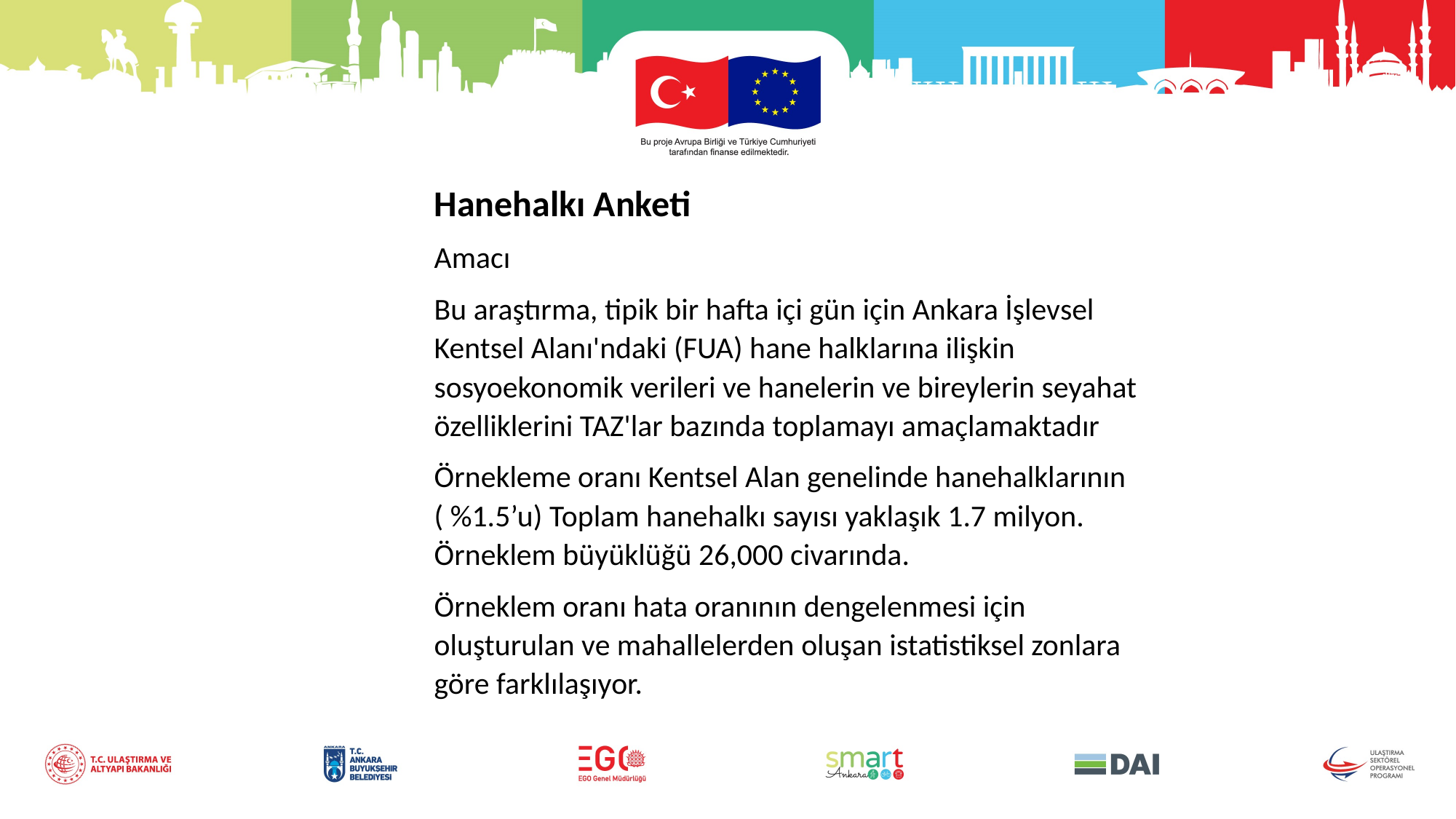

Hanehalkı Anketi
Amacı
Bu araştırma, tipik bir hafta içi gün için Ankara İşlevsel Kentsel Alanı'ndaki (FUA) hane halklarına ilişkin sosyoekonomik verileri ve hanelerin ve bireylerin seyahat özelliklerini TAZ'lar bazında toplamayı amaçlamaktadır
Örnekleme oranı Kentsel Alan genelinde hanehalklarının ( %1.5’u) Toplam hanehalkı sayısı yaklaşık 1.7 milyon. Örneklem büyüklüğü 26,000 civarında.
Örneklem oranı hata oranının dengelenmesi için oluşturulan ve mahallelerden oluşan istatistiksel zonlara göre farklılaşıyor.